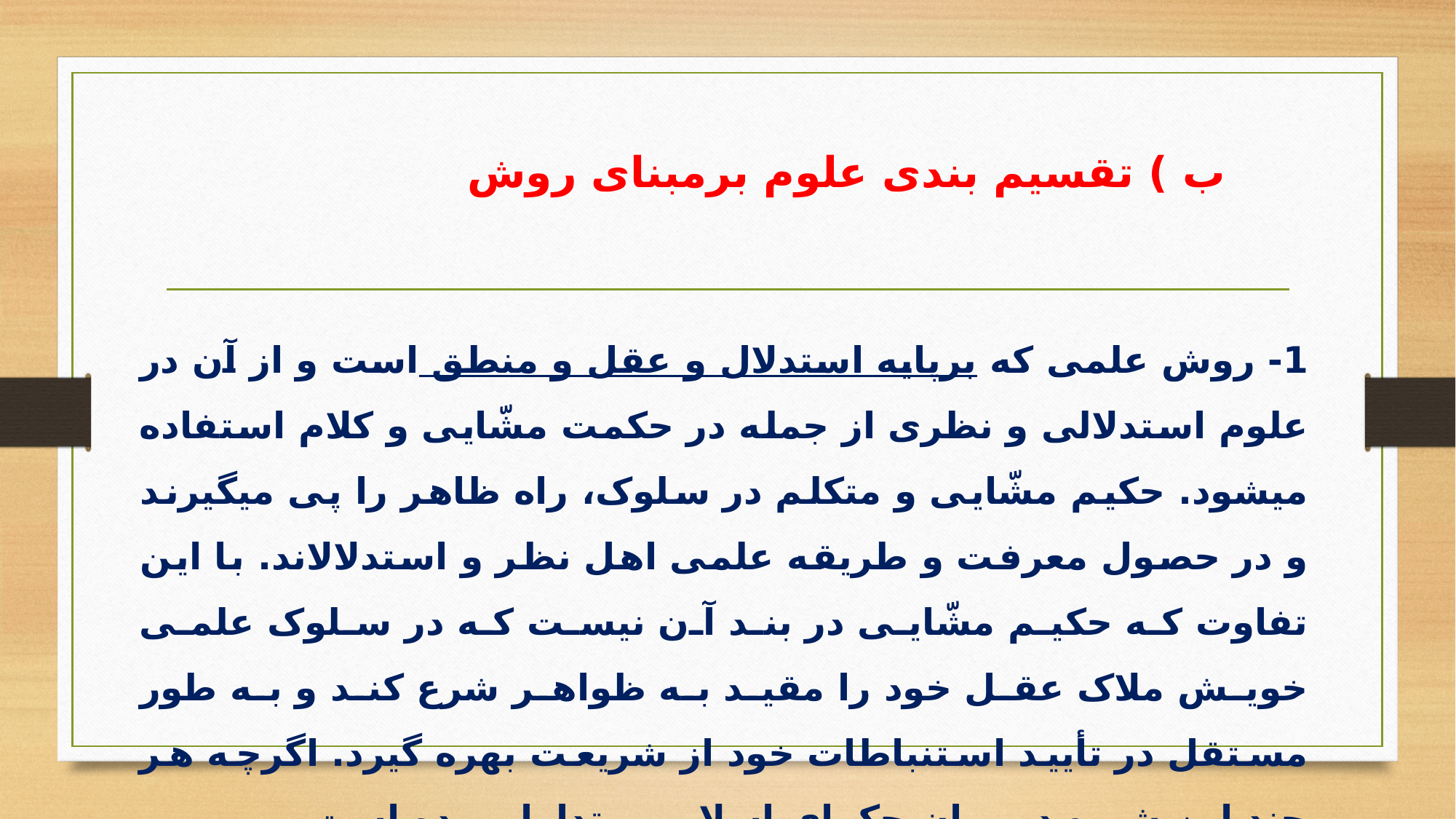

ب ) تقسیم­ بندی علوم برمبنای روش
1- روش علمی که برپایه استدلال و عقل و منطق است و از آن در علوم استدلالی و نظری از جمله در حکمت مشّایی و کلام استفاده می­شود. حکیم مشّایی و متکلم در سلوک، راه ظاهر را پی می­گیرند و در حصول معرفت و طریقه علمی اهل نظر و استدلال­اند. با این تفاوت که حکیم مشّایی در بند آن نیست که در سلوک علمی خویش ملاک عقل خود را مقید به ظواهر شرع کند و به طور مستقل در تأیید استنباطات خود از شریعت بهره گیرد. اگرچه هر چند این شیوه در میان حکمای اسلامی متداول بوده است.